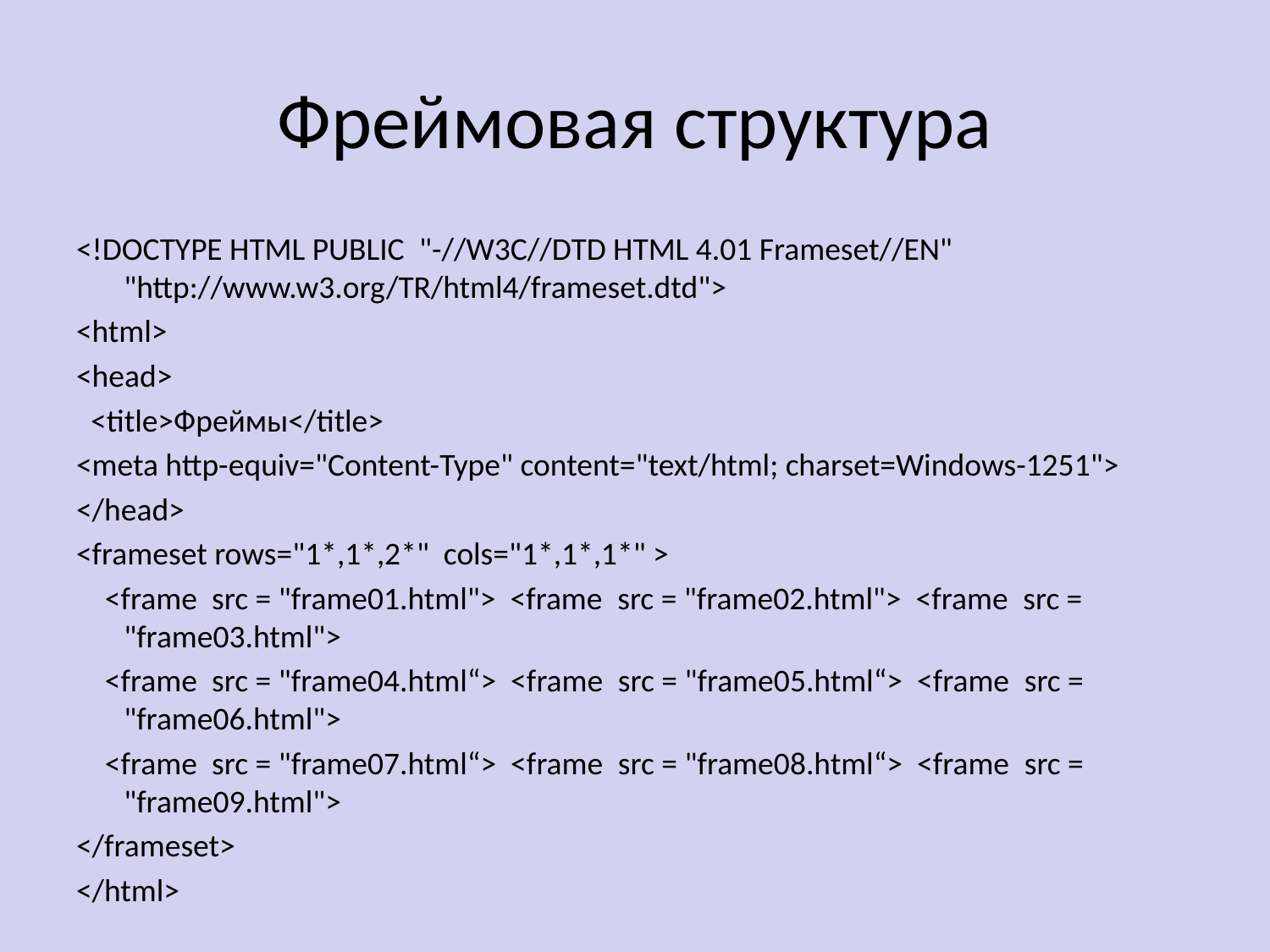

# Фреймовая структура
<!DOCTYPE HTML PUBLIC  "-//W3C//DTD HTML 4.01 Frameset//EN"  "http://www.w3.org/TR/html4/frameset.dtd">
<html>
<head>
  <title>Фреймы</title>
<meta http-equiv="Content-Type" content="text/html; charset=Windows-1251">
</head>
<frameset rows="1*,1*,2*"  cols="1*,1*,1*" >
    <frame  src = "frame01.html">  <frame  src = "frame02.html">  <frame  src = "frame03.html">
    <frame  src = "frame04.html“>  <frame  src = "frame05.html“>  <frame  src = "frame06.html">
    <frame  src = "frame07.html“>  <frame  src = "frame08.html“>  <frame  src = "frame09.html">
</frameset>
</html>